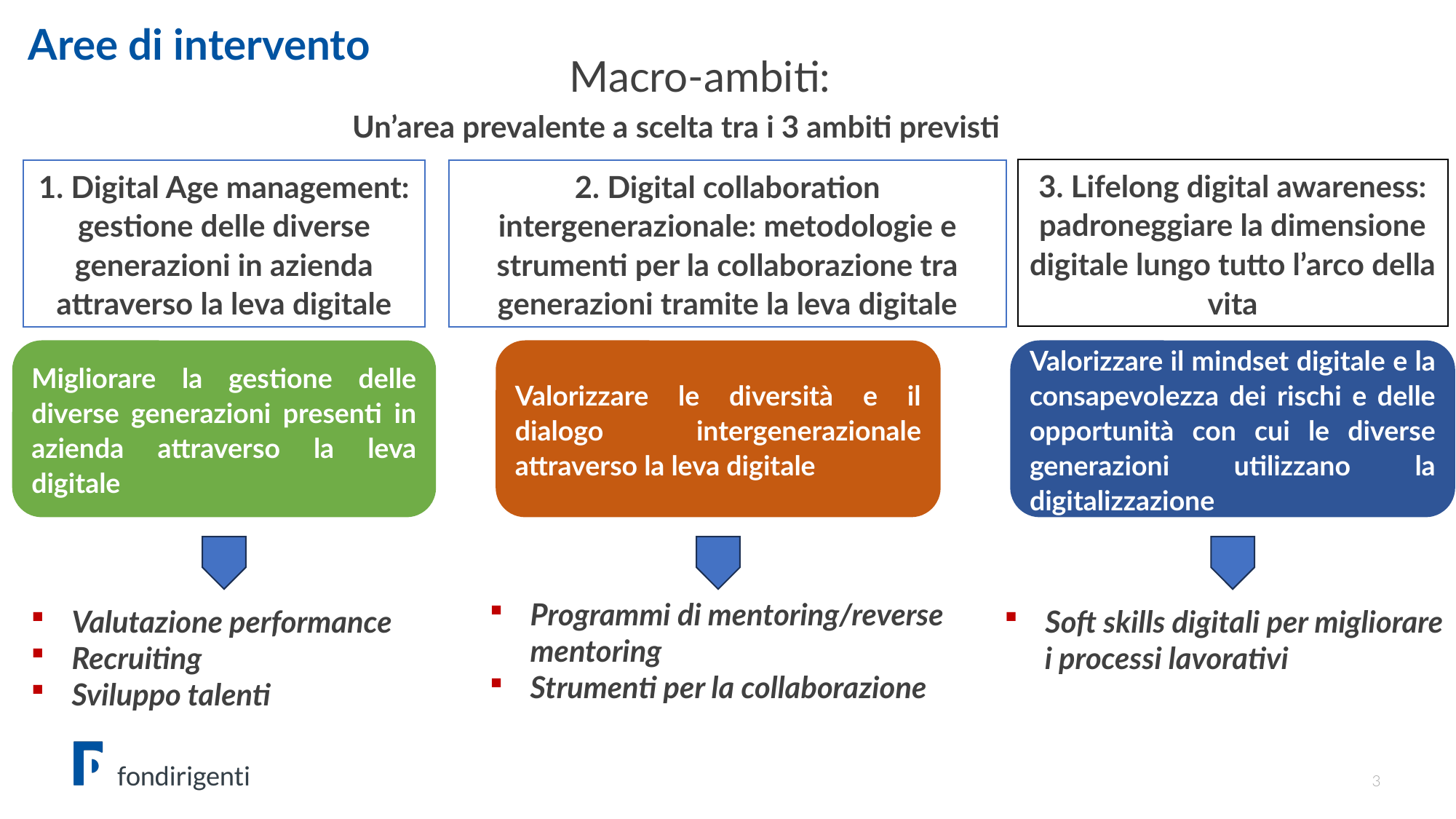

Aree di intervento
Macro-ambiti:
Un’area prevalente a scelta tra i 3 ambiti previsti
3. Lifelong digital awareness: padroneggiare la dimensione digitale lungo tutto l’arco della vita
2. Digital collaboration intergenerazionale: metodologie e strumenti per la collaborazione tra generazioni tramite la leva digitale
1. Digital Age management: gestione delle diverse generazioni in azienda attraverso la leva digitale
Valorizzare il mindset digitale e la consapevolezza dei rischi e delle opportunità con cui le diverse generazioni utilizzano la digitalizzazione
Migliorare la gestione delle diverse generazioni presenti in azienda attraverso la leva digitale
Valorizzare le diversità e il dialogo intergenerazionale attraverso la leva digitale

Programmi di mentoring/reverse mentoring
Strumenti per la collaborazione

Valutazione performance
Recruiting
Sviluppo talenti

Soft skills digitali per migliorare
      i processi lavorativi

3